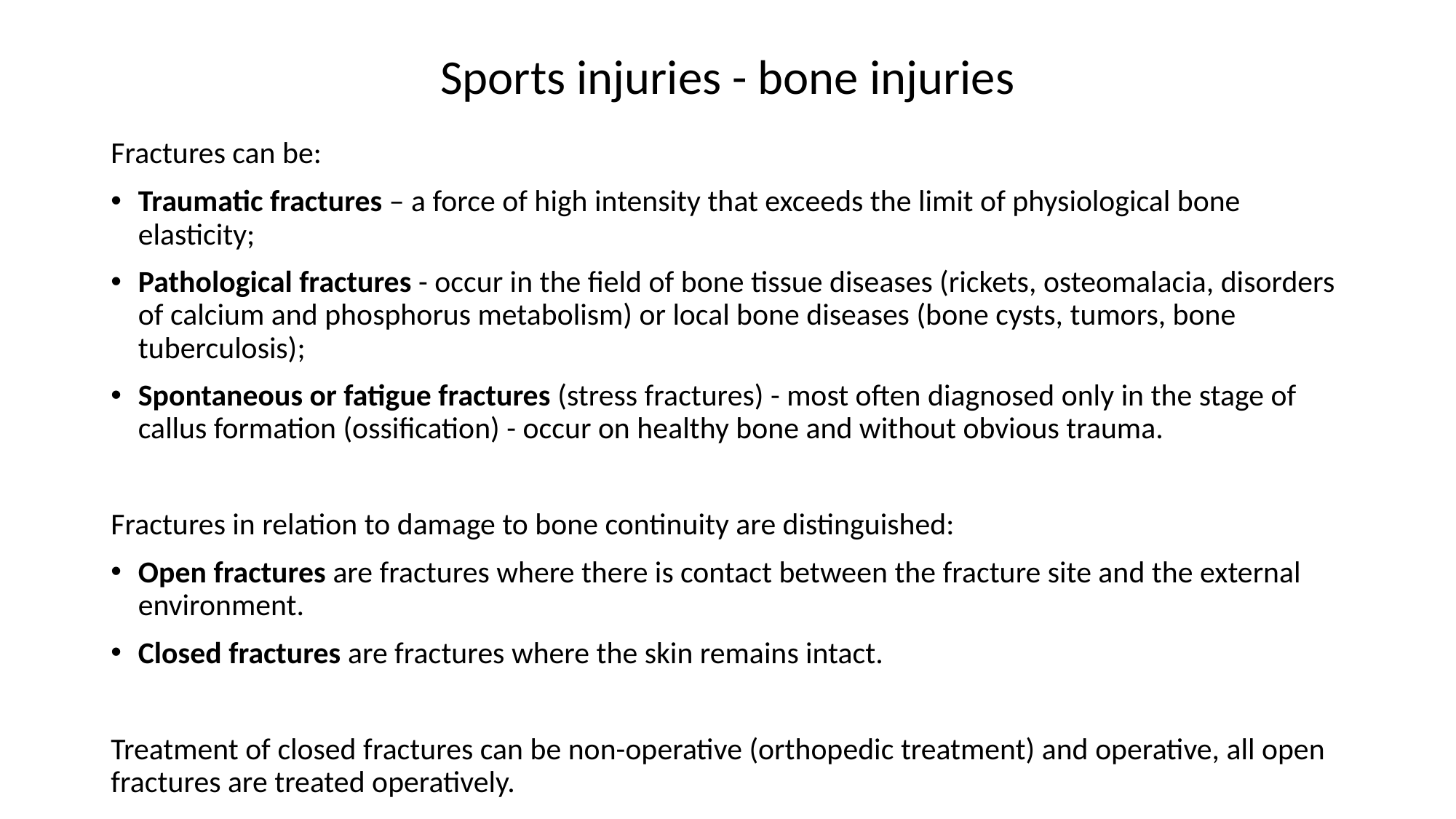

# Sports injuries - bone injuries
Fractures can be:
Traumatic fractures – a force of high intensity that exceeds the limit of physiological bone elasticity;
Pathological fractures - occur in the field of bone tissue diseases (rickets, osteomalacia, disorders of calcium and phosphorus metabolism) or local bone diseases (bone cysts, tumors, bone tuberculosis);
Spontaneous or fatigue fractures (stress fractures) - most often diagnosed only in the stage of callus formation (ossification) - occur on healthy bone and without obvious trauma.

Fractures in relation to damage to bone continuity are distinguished:
Open fractures are fractures where there is contact between the fracture site and the external environment.
Closed fractures are fractures where the skin remains intact.

Treatment of closed fractures can be non-operative (orthopedic treatment) and operative, all open fractures are treated operatively.